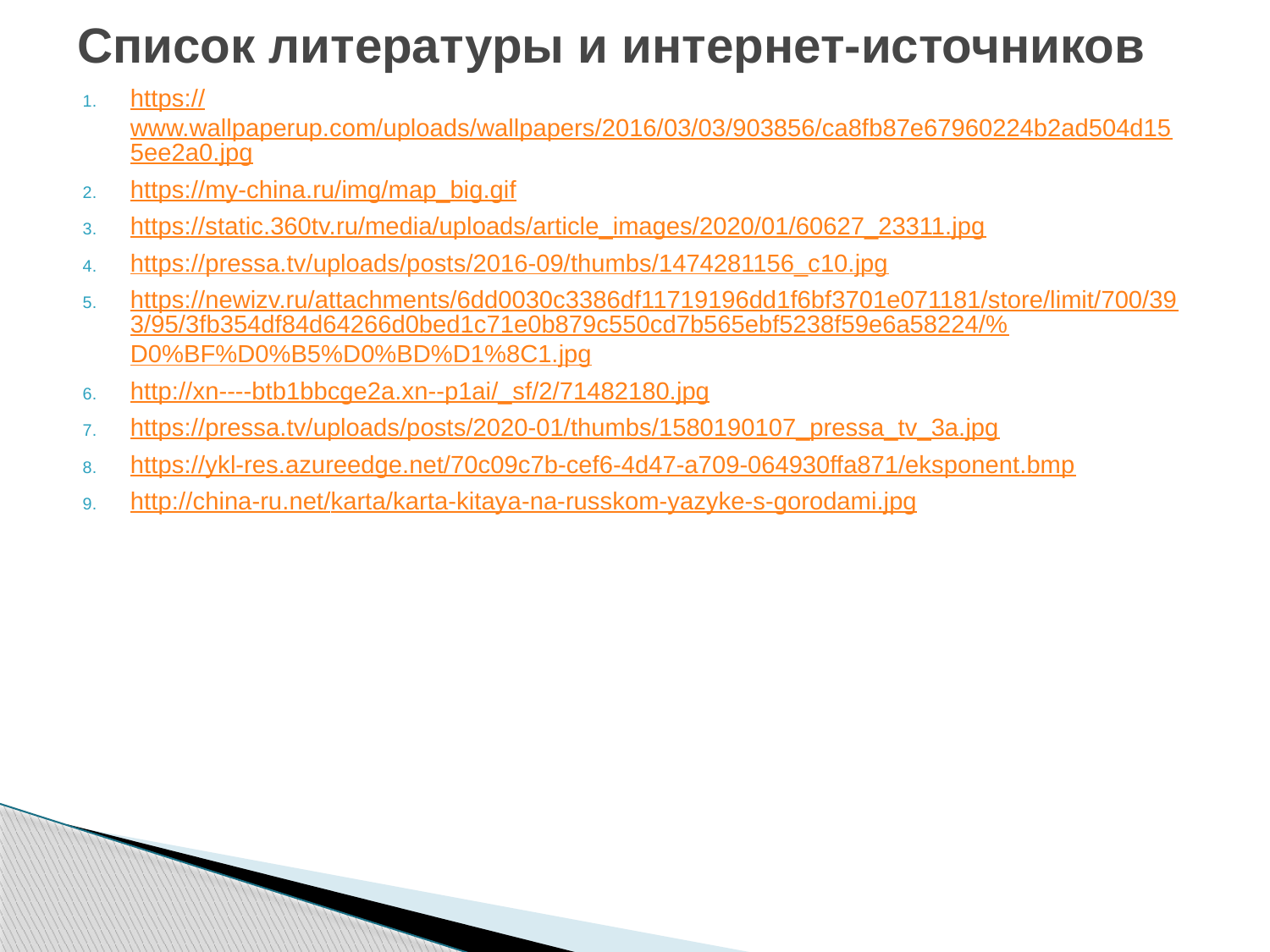

# Список литературы и интернет-источников
https://www.wallpaperup.com/uploads/wallpapers/2016/03/03/903856/ca8fb87e67960224b2ad504d155ee2a0.jpg
https://my-china.ru/img/map_big.gif
https://static.360tv.ru/media/uploads/article_images/2020/01/60627_23311.jpg
https://pressa.tv/uploads/posts/2016-09/thumbs/1474281156_c10.jpg
https://newizv.ru/attachments/6dd0030c3386df11719196dd1f6bf3701e071181/store/limit/700/393/95/3fb354df84d64266d0bed1c71e0b879c550cd7b565ebf5238f59e6a58224/%D0%BF%D0%B5%D0%BD%D1%8C1.jpg
http://xn----btb1bbcge2a.xn--p1ai/_sf/2/71482180.jpg
https://pressa.tv/uploads/posts/2020-01/thumbs/1580190107_pressa_tv_3a.jpg
https://ykl-res.azureedge.net/70c09c7b-cef6-4d47-a709-064930ffa871/eksponent.bmp
http://china-ru.net/karta/karta-kitaya-na-russkom-yazyke-s-gorodami.jpg